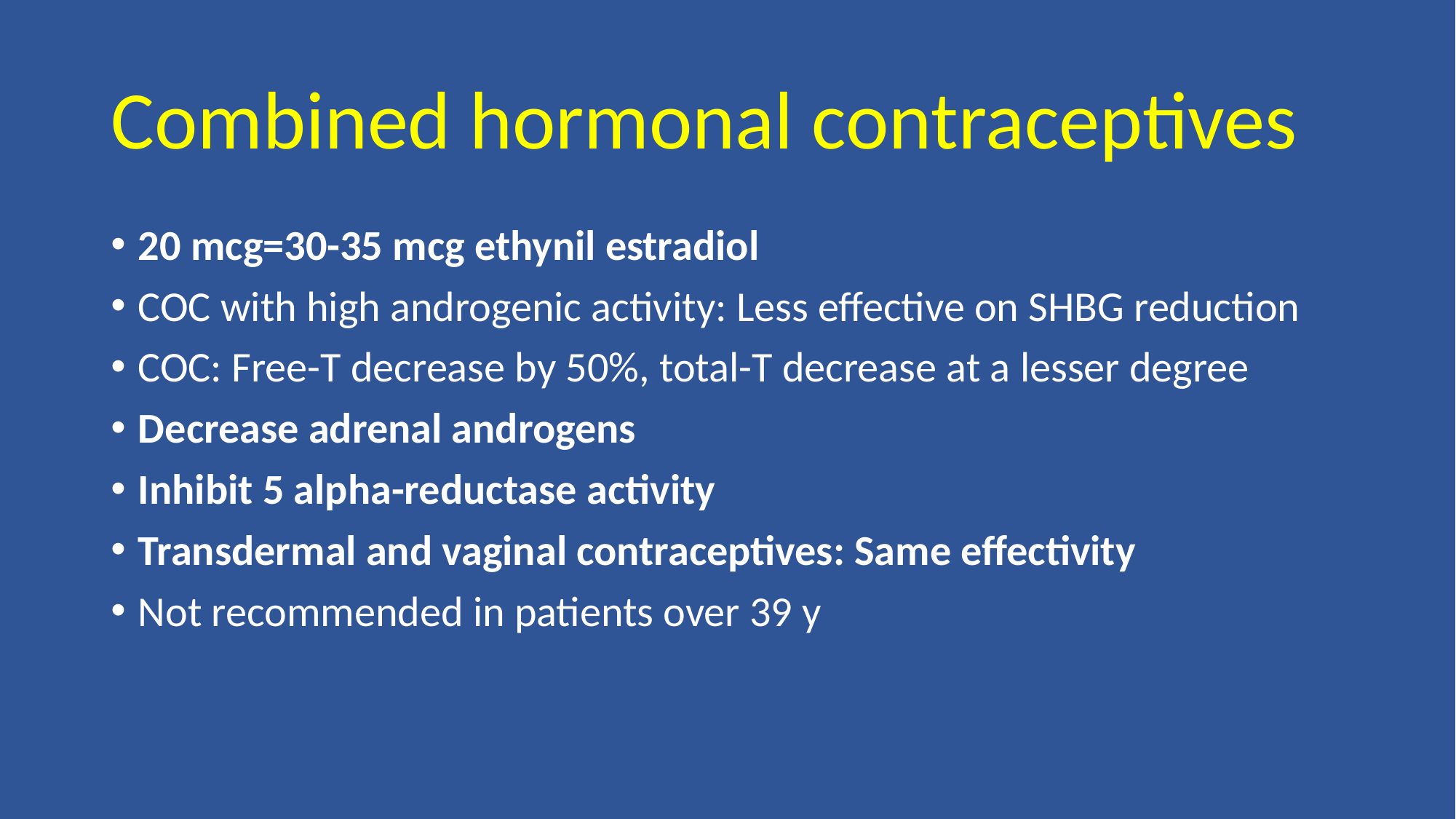

# Combined hormonal contraceptives
20 mcg=30-35 mcg ethynil estradiol
COC with high androgenic activity: Less effective on SHBG reduction
COC: Free-T decrease by 50%, total-T decrease at a lesser degree
Decrease adrenal androgens
Inhibit 5 alpha-reductase activity
Transdermal and vaginal contraceptives: Same effectivity
Not recommended in patients over 39 y